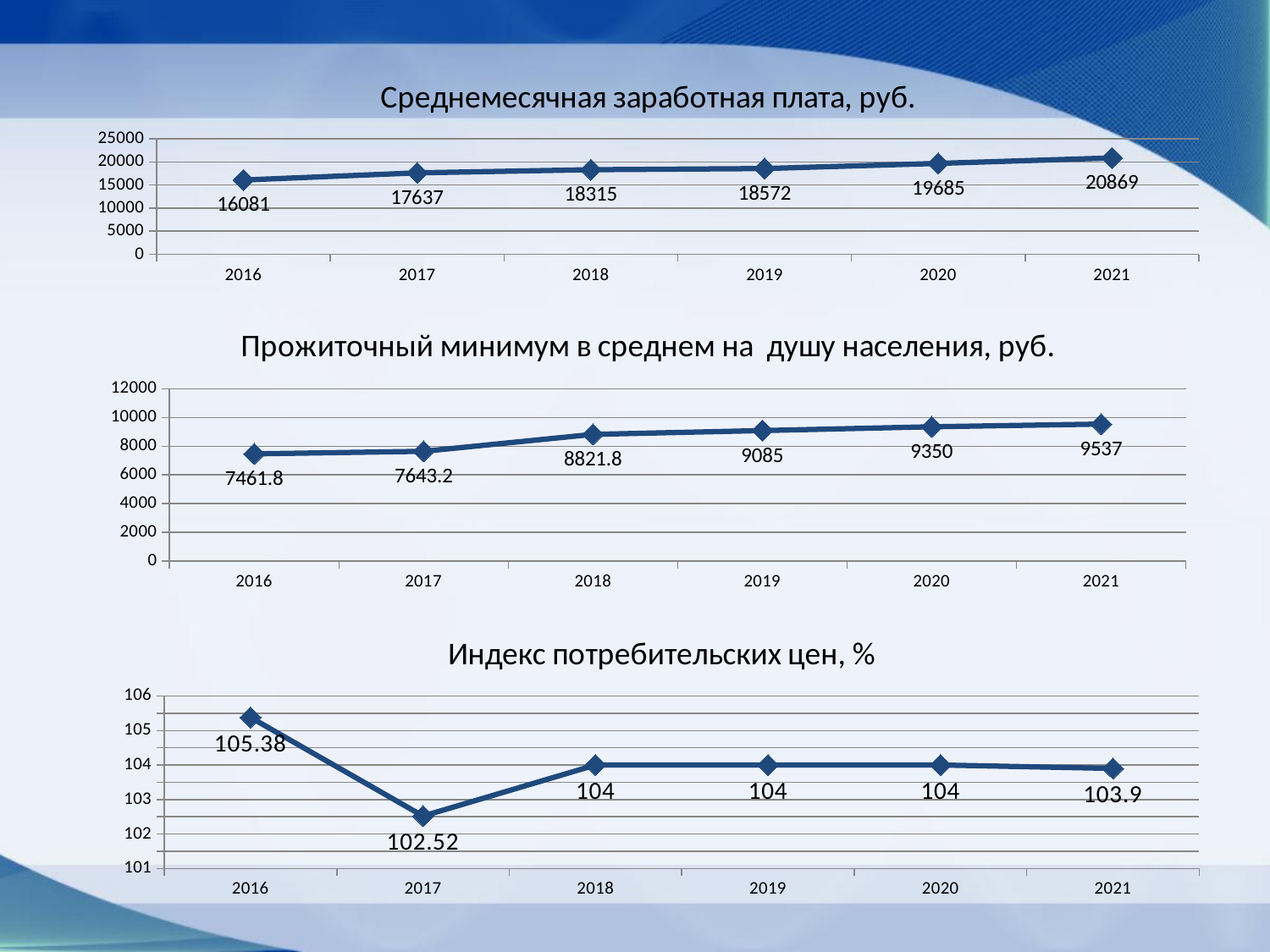

### Chart:

| Category | Среднемесячная заработная плата, руб. |
|---|---|
| 2016 | 16081.0 |
| 2017 | 17637.0 |
| 2018 | 18315.0 |
| 2019 | 18572.0 |
| 2020 | 19685.0 |
| 2021 | 20869.0 |

### Chart: Прожиточный минимум в среднем на  душу населения, руб.

| Category | Прожиточный минимум в среднем на  душу населения, руб |
|---|---|
| 2016 | 7461.8 |
| 2017 | 7643.2 |
| 2018 | 8821.8 |
| 2019 | 9085.0 |
| 2020 | 9350.0 |
| 2021 | 9537.0 |

### Chart:

| Category | Индекс потребительских цен, % |
|---|---|
| 2016 | 105.38 |
| 2017 | 102.52 |
| 2018 | 104.0 |
| 2019 | 104.0 |
| 2020 | 104.0 |
| 2021 | 103.9 |